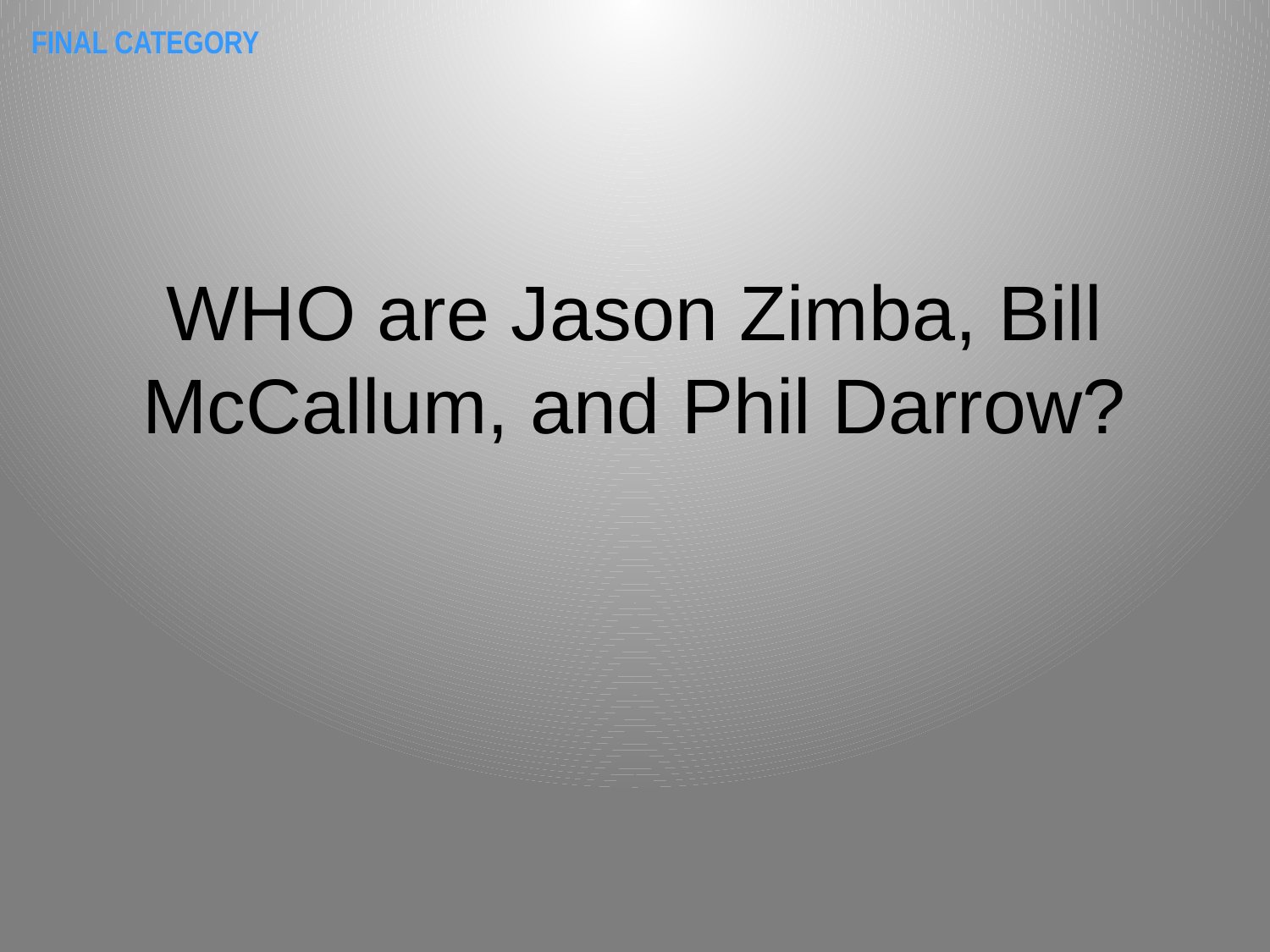

FINAL CATEGORY

WHO are Jason Zimba, Bill McCallum, and Phil Darrow?